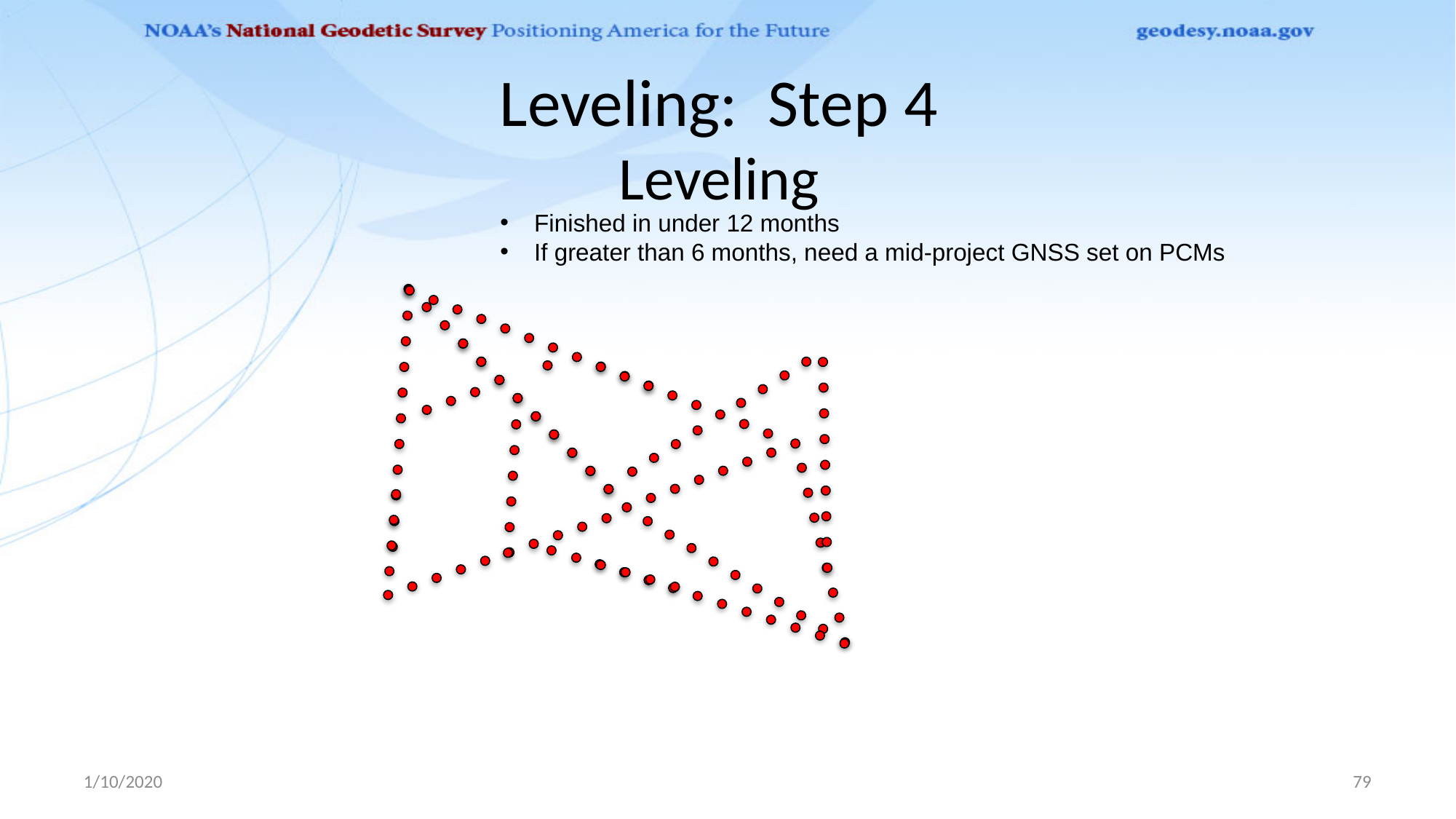

# Leveling:  Step 4 Leveling
Finished in under 12 months
If greater than 6 months, need a mid-project GNSS set on PCMs

1/10/2020
79